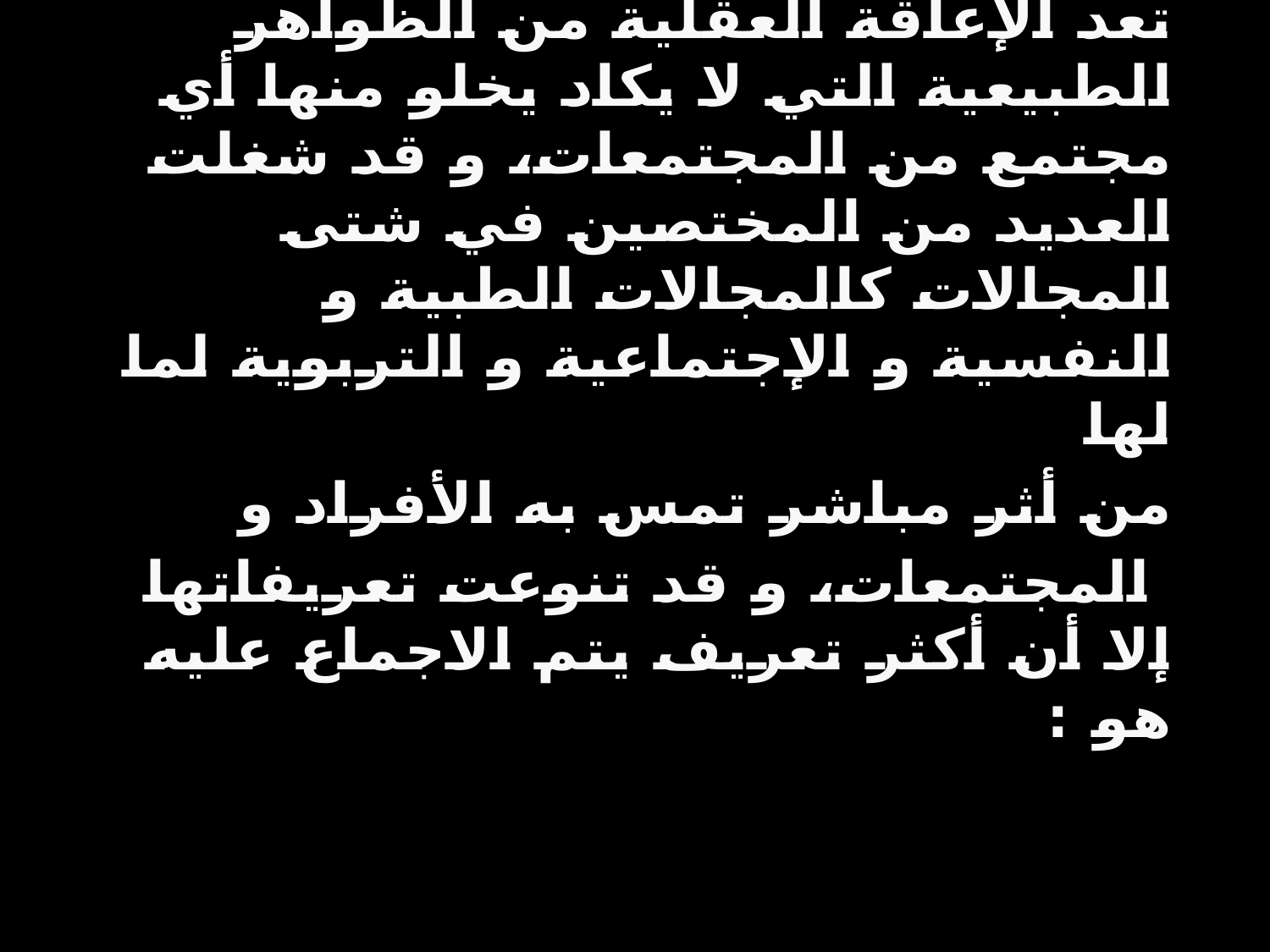

الإعاقة العقلية:
تعد الإعاقة العقلية من الظواهر الطبيعية التي لا يكاد يخلو منها أي مجتمع من المجتمعات، و قد شغلت العديد من المختصين في شتى المجالات كالمجالات الطبية و النفسية و الإجتماعية و التربوية لما لها
من أثر مباشر تمس به الأفراد و
 المجتمعات، و قد تنوعت تعريفاتها إلا أن أكثر تعريف يتم الاجماع عليه هو :